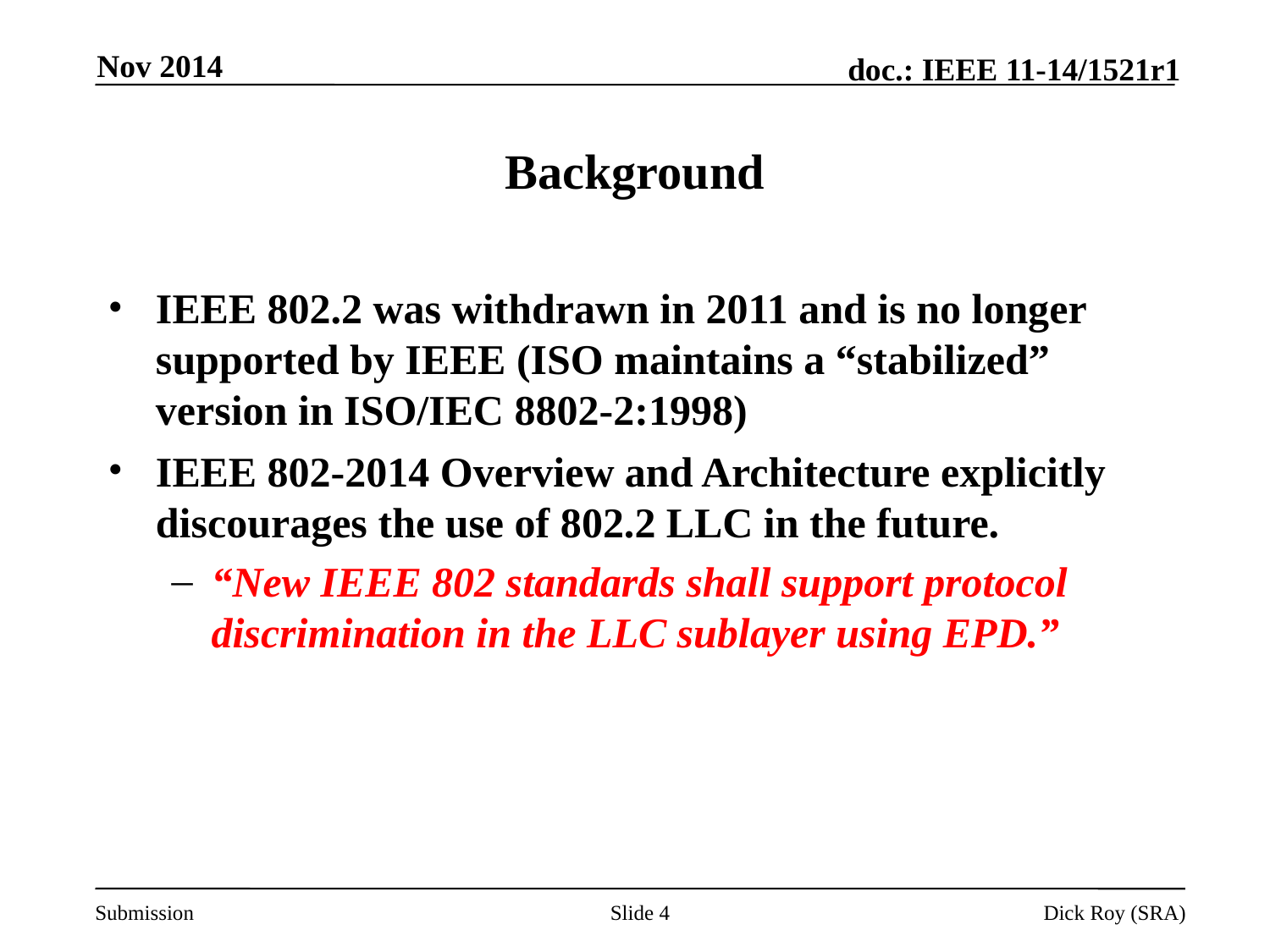

Background
IEEE 802.2 was withdrawn in 2011 and is no longer supported by IEEE (ISO maintains a “stabilized” version in ISO/IEC 8802-2:1998)
IEEE 802-2014 Overview and Architecture explicitly discourages the use of 802.2 LLC in the future.
“New IEEE 802 standards shall support protocol discrimination in the LLC sublayer using EPD.”

Nov 2014
Slide 4